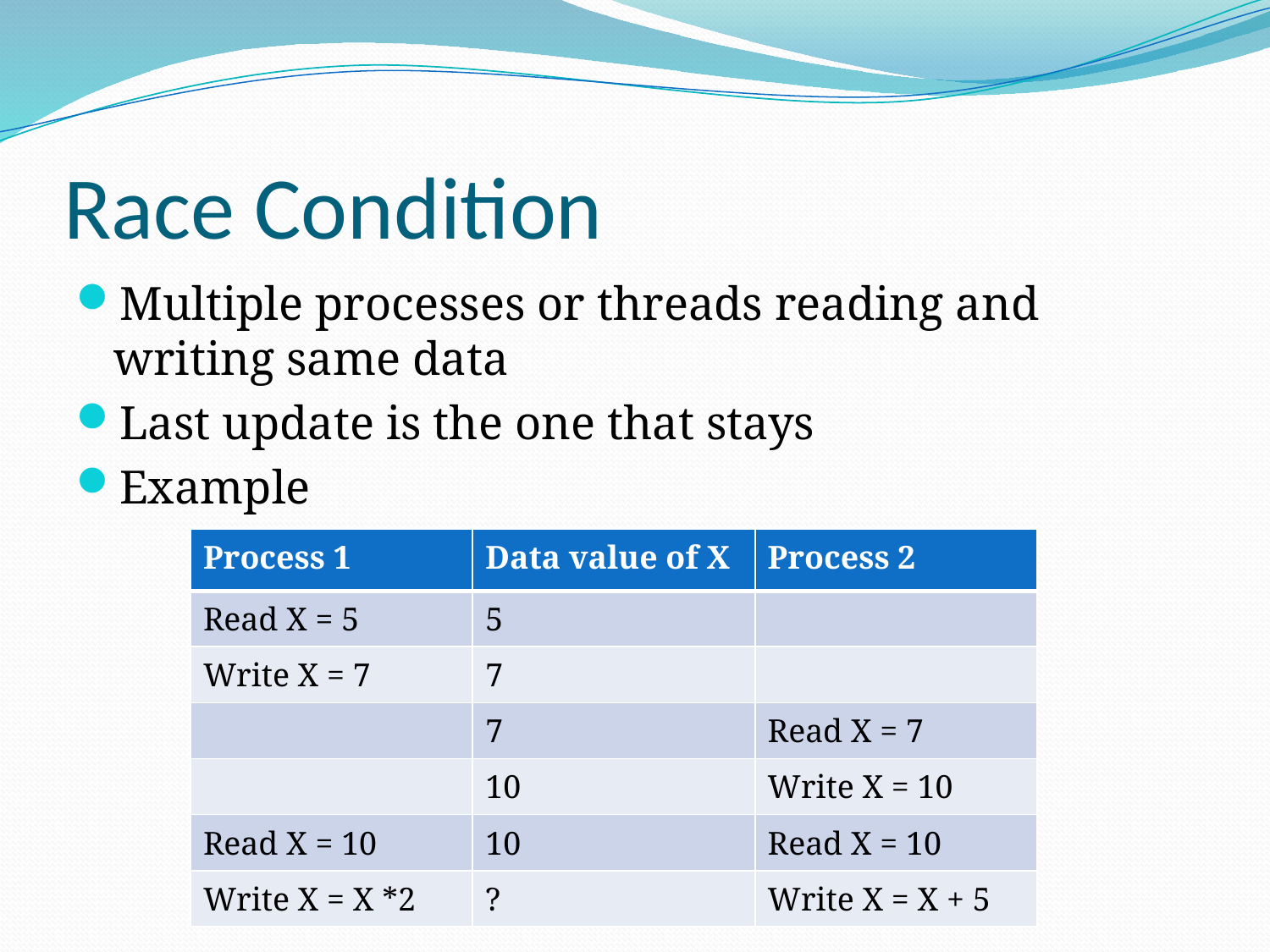

# Race Condition
Multiple processes or threads reading and writing same data
Last update is the one that stays
Example

| Process 1 | Data value of X | Process 2 |
| --- | --- | --- |
| Read X = 5 | 5 |  |
| Write X = 7 | 7 |  |
|  | 7 | Read X = 7 |
|  | 10 | Write X = 10 |
| Read X = 10 | 10 | Read X = 10 |
| Write X = X \*2 | ? | Write X = X + 5 |